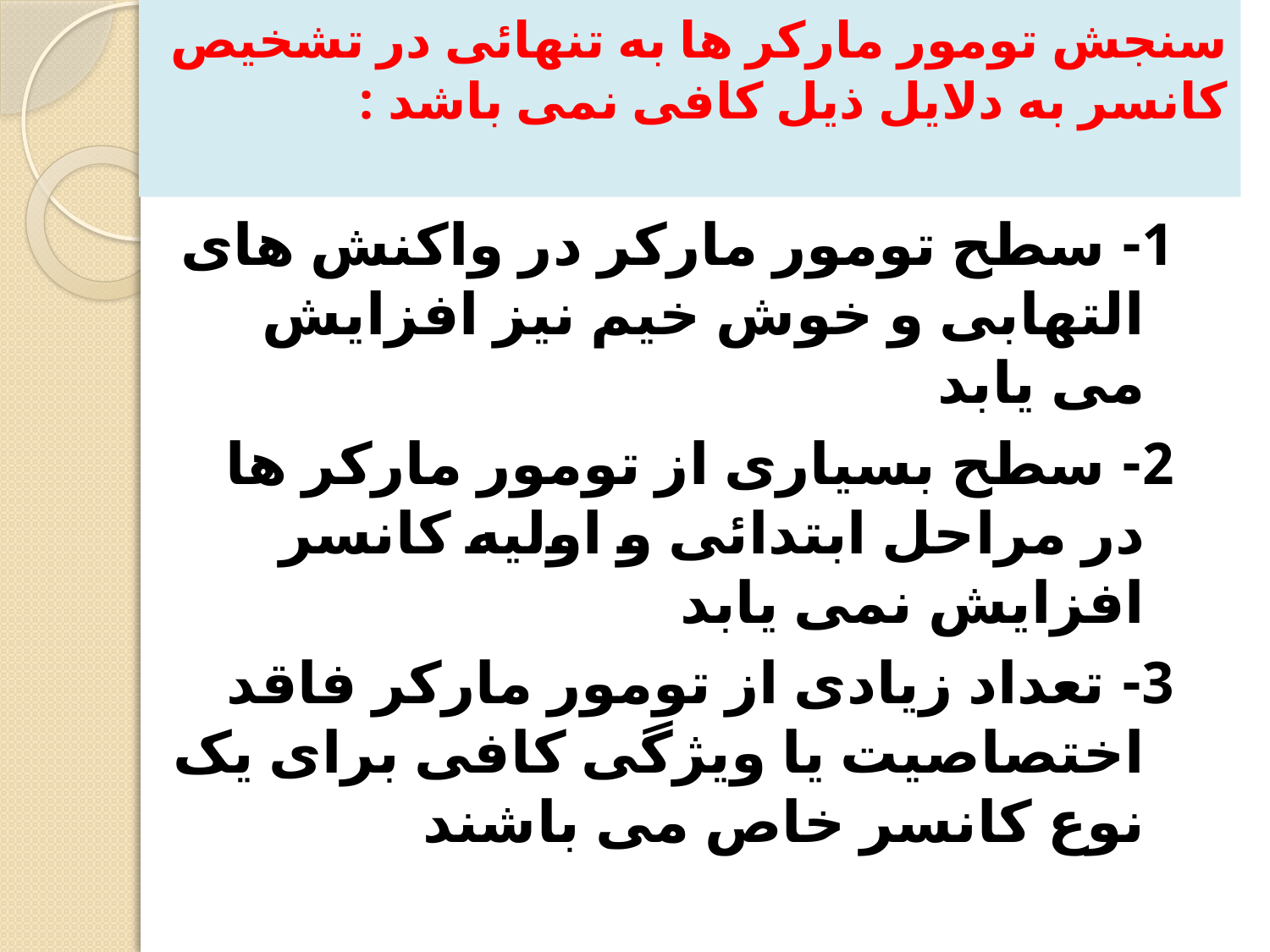

# سنجش تومور مارکر ها به تنهائی در تشخیص کانسر به دلایل ذیل کافی نمی باشد :
1- سطح تومور مارکر در واکنش های التهابی و خوش خیم نیز افزایش می یابد
2- سطح بسیاری از تومور مارکر ها در مراحل ابتدائی و اولیه کانسر افزایش نمی یابد
3- تعداد زیادی از تومور مارکر فاقد اختصاصیت یا ویژگی کافی برای یک نوع کانسر خاص می باشند